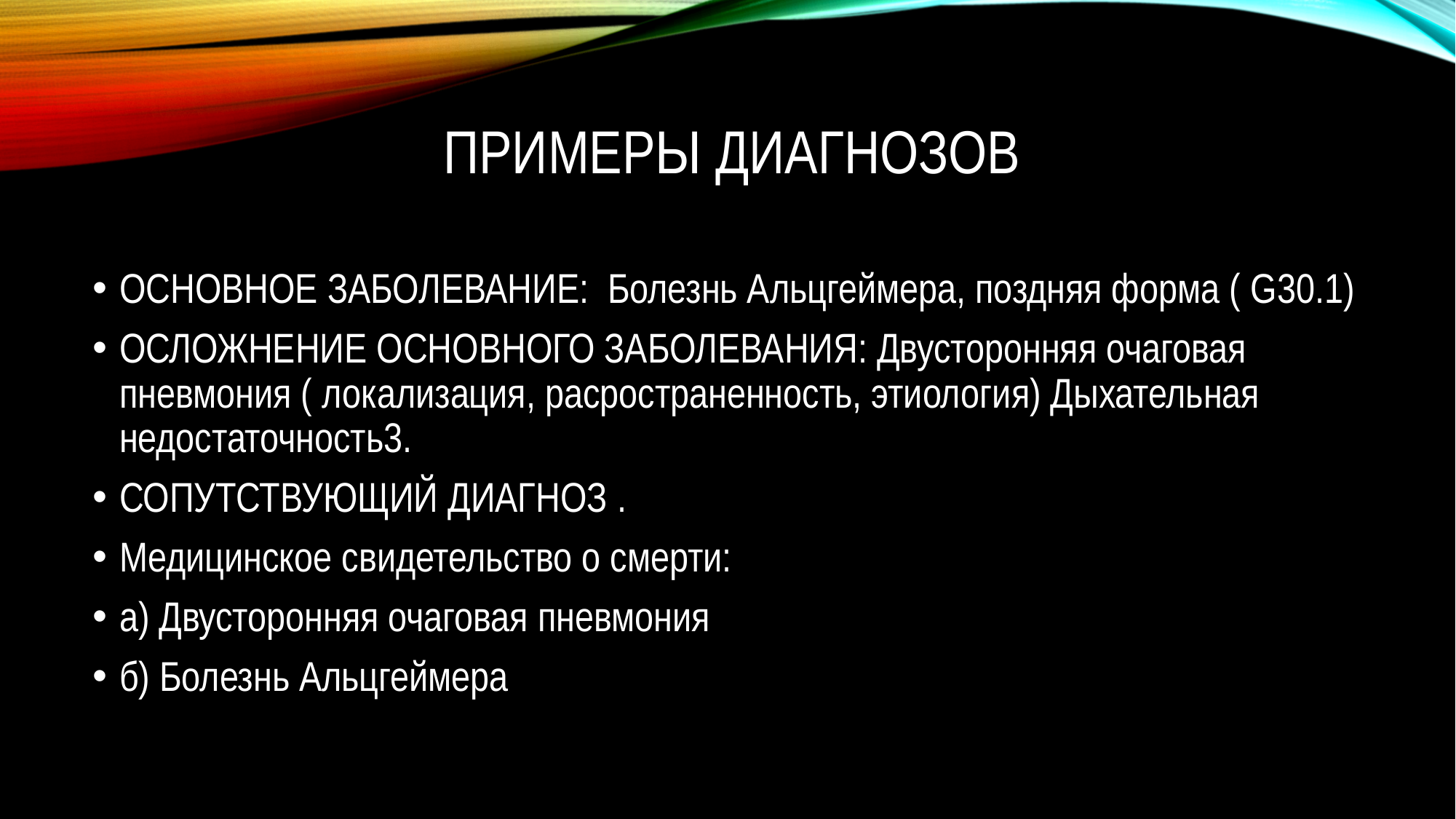

# ПРИМЕРЫ ДИАГНОЗОВ
ОСНОВНОЕ ЗАБОЛЕВАНИЕ:  Болезнь Альцгеймера, поздняя форма ( G30.1)
ОСЛОЖНЕНИЕ ОСНОВНОГО ЗАБОЛЕВАНИЯ: Двусторонняя очаговая пневмония ( локализация, расространенность, этиология) Дыхательная недостаточность3.
СОПУТСТВУЮЩИЙ ДИАГНОЗ .
Медицинское свидетельство о смерти:
а) Двусторонняя очаговая пневмония
б) Болезнь Альцгеймера